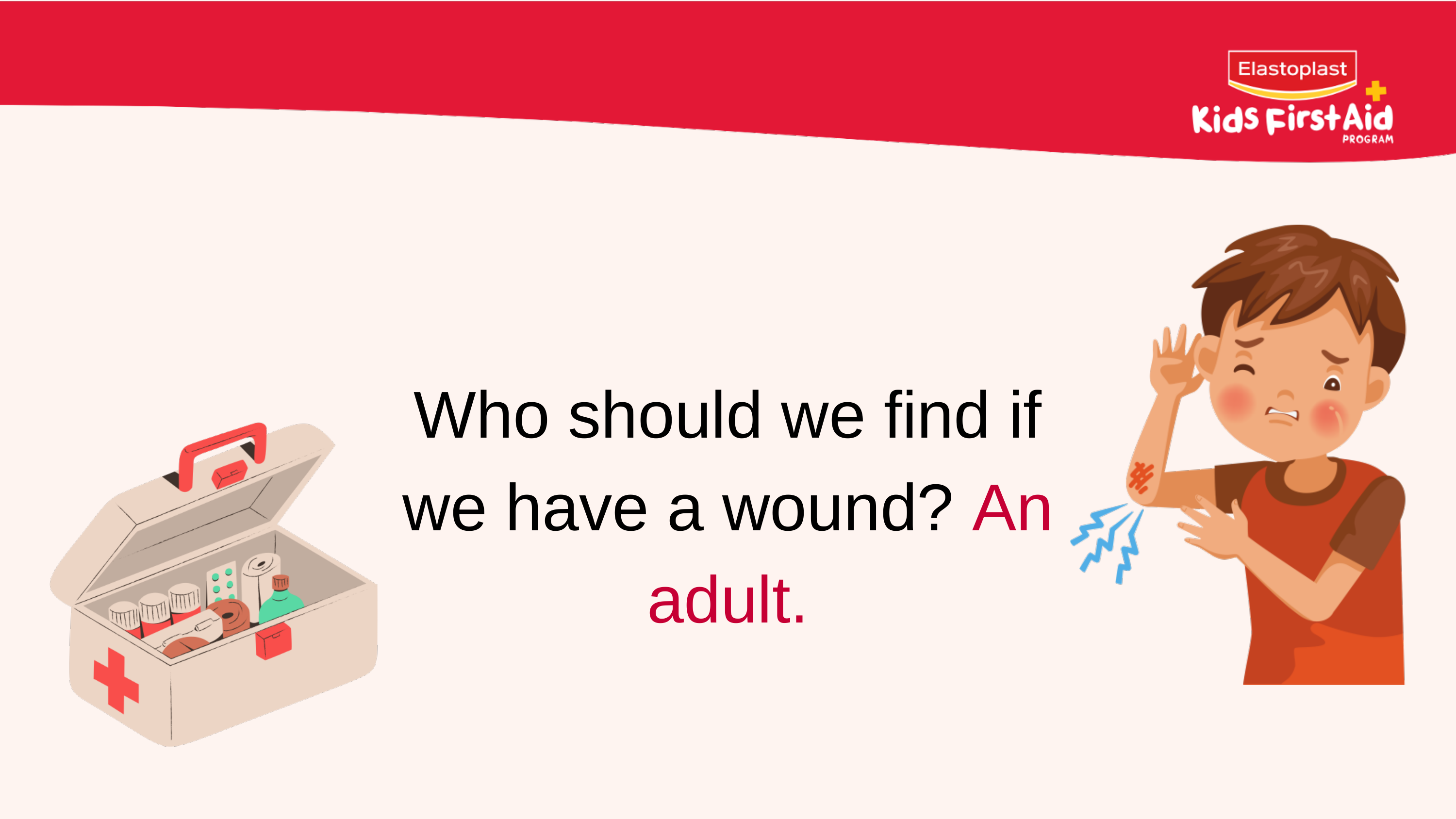

Who should we find if we have a wound? An adult.

40